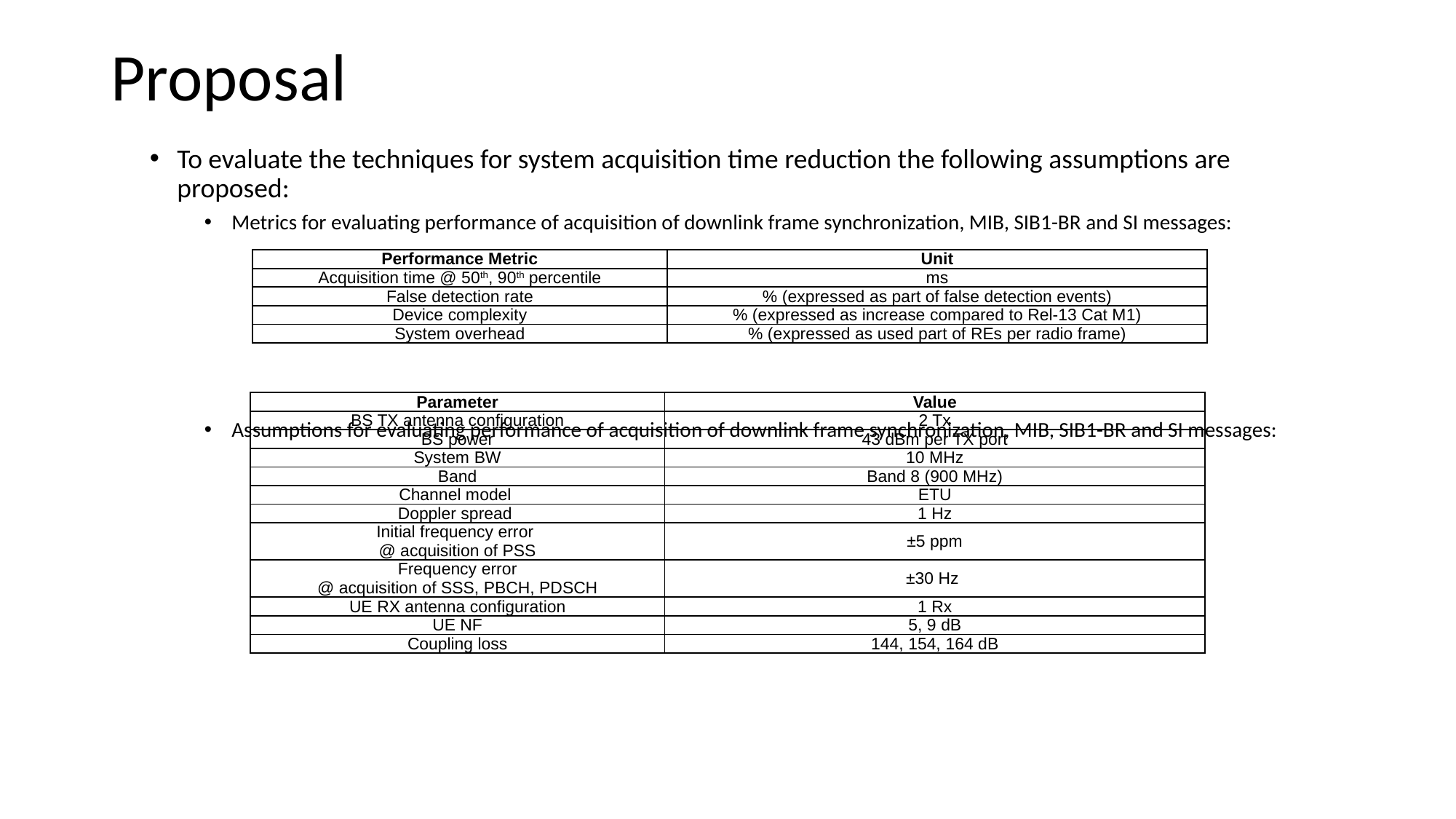

# Proposal
To evaluate the techniques for system acquisition time reduction the following assumptions are proposed:
Metrics for evaluating performance of acquisition of downlink frame synchronization, MIB, SIB1-BR and SI messages:

Assumptions for evaluating performance of acquisition of downlink frame synchronization, MIB, SIB1-BR and SI messages:

| Performance Metric | Unit |
| --- | --- |
| Acquisition time @ 50th, 90th percentile | ms |
| False detection rate | % (expressed as part of false detection events) |
| Device complexity | % (expressed as increase compared to Rel-13 Cat M1) |
| System overhead | % (expressed as used part of REs per radio frame) |
| Parameter | Value |
| --- | --- |
| BS TX antenna configuration | 2 Tx |
| BS power | 43 dBm per TX port |
| System BW | 10 MHz |
| Band | Band 8 (900 MHz) |
| Channel model | ETU |
| Doppler spread | 1 Hz |
| Initial frequency error @ acquisition of PSS | ±5 ppm |
| Frequency error @ acquisition of SSS, PBCH, PDSCH | ±30 Hz |
| UE RX antenna configuration | 1 Rx |
| UE NF | 5, 9 dB |
| Coupling loss | 144, 154, 164 dB |